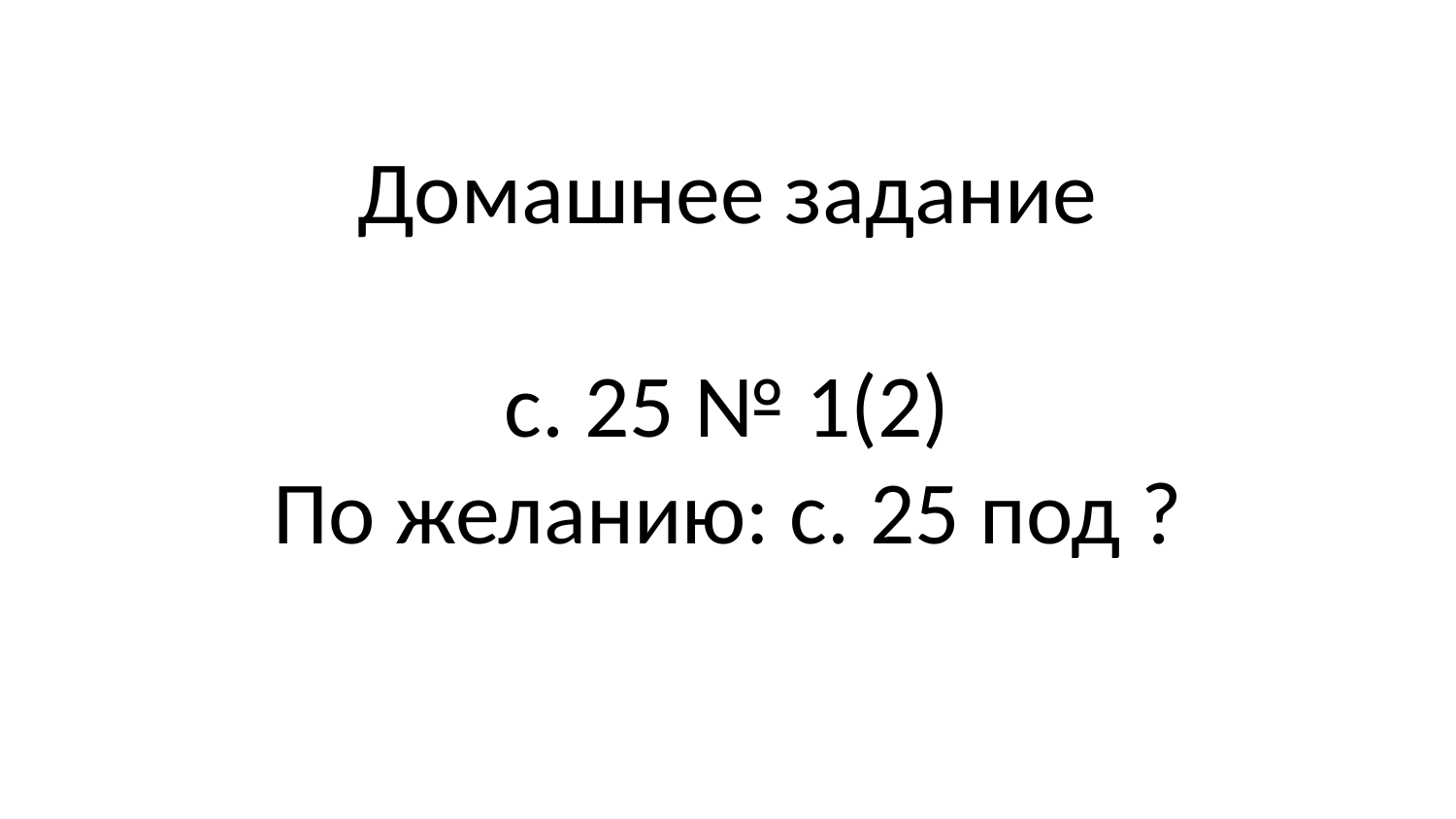

# Домашнее задание с. 25 № 1(2) По желанию: с. 25 под ?